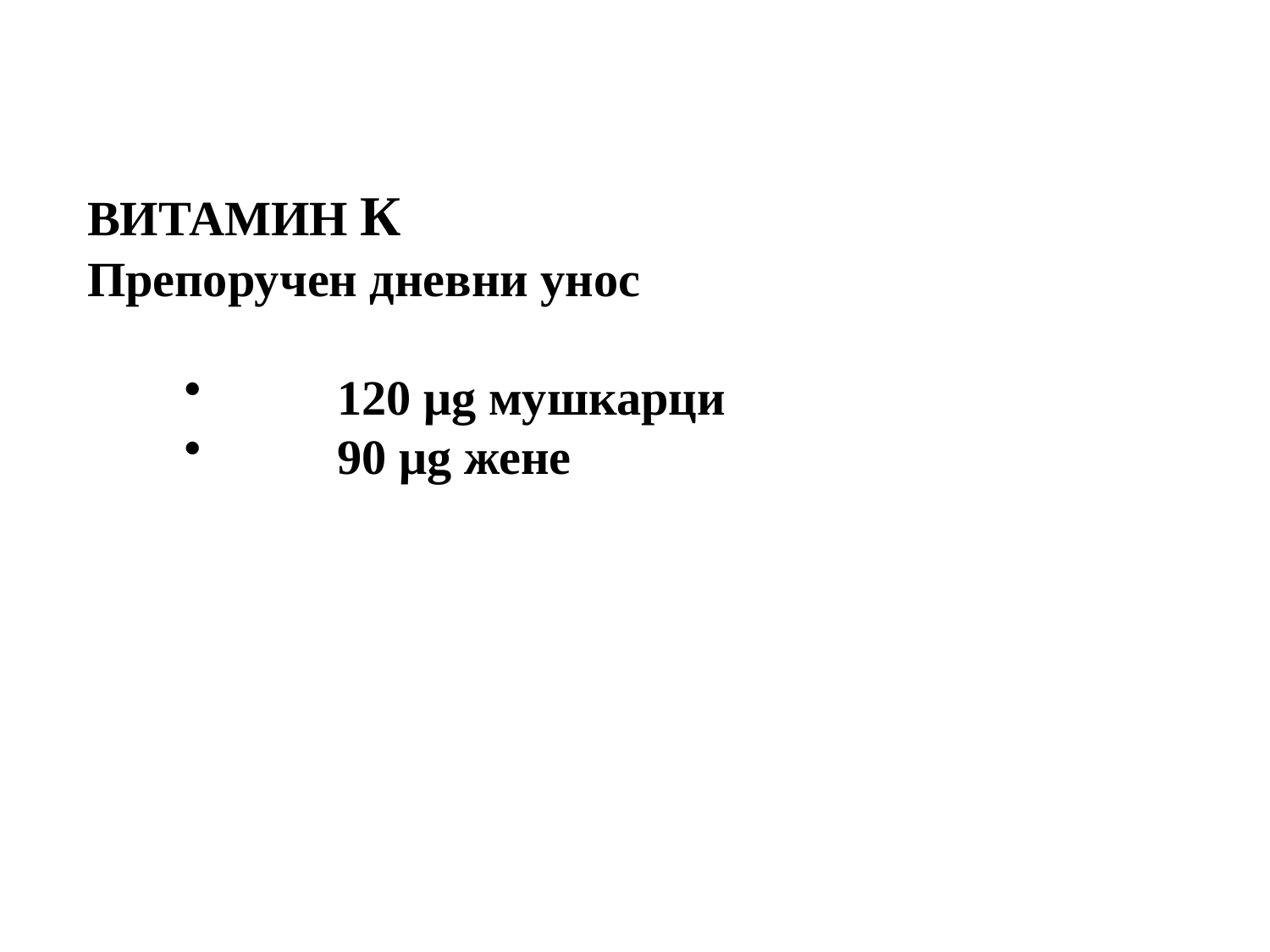

ВИТАМИН К
Препоручен дневни унос

          120 μg мушкарци
          90 μg жене